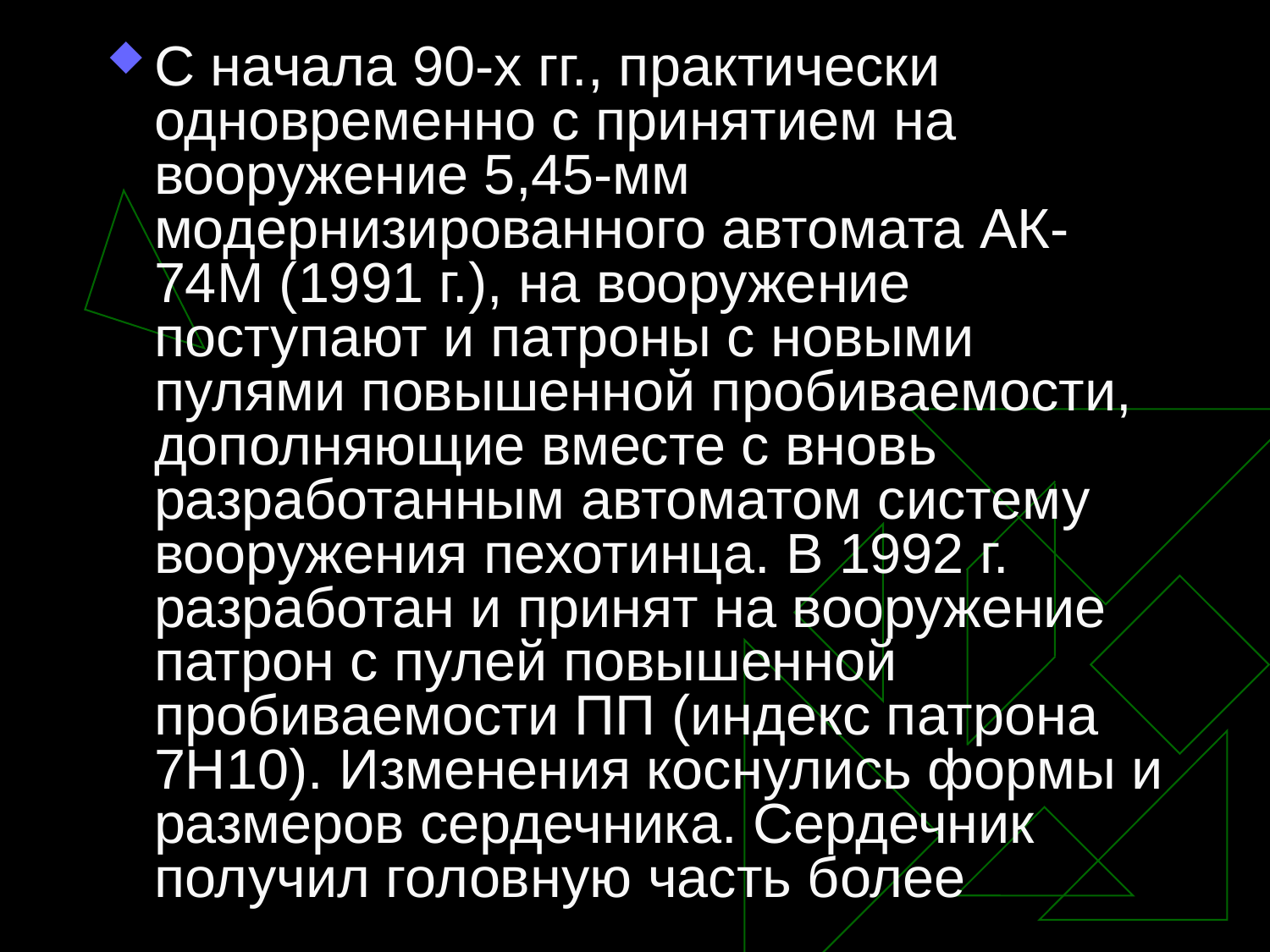

С начала 90-х гг., практически одновременно с принятием на вооружение 5,45-мм модернизированного автомата АК-74М (1991 г.), на вооружение поступают и патроны с новыми пулями повышенной пробиваемости, дополняющие вместе с вновь разработанным автоматом систему вооружения пехотинца. В 1992 г. разработан и принят на вооружение патрон с пулей повышенной пробиваемости ПП (индекс патрона 7Н10). Изменения коснулись формы и размеров сердечника. Сердечник получил головную часть более